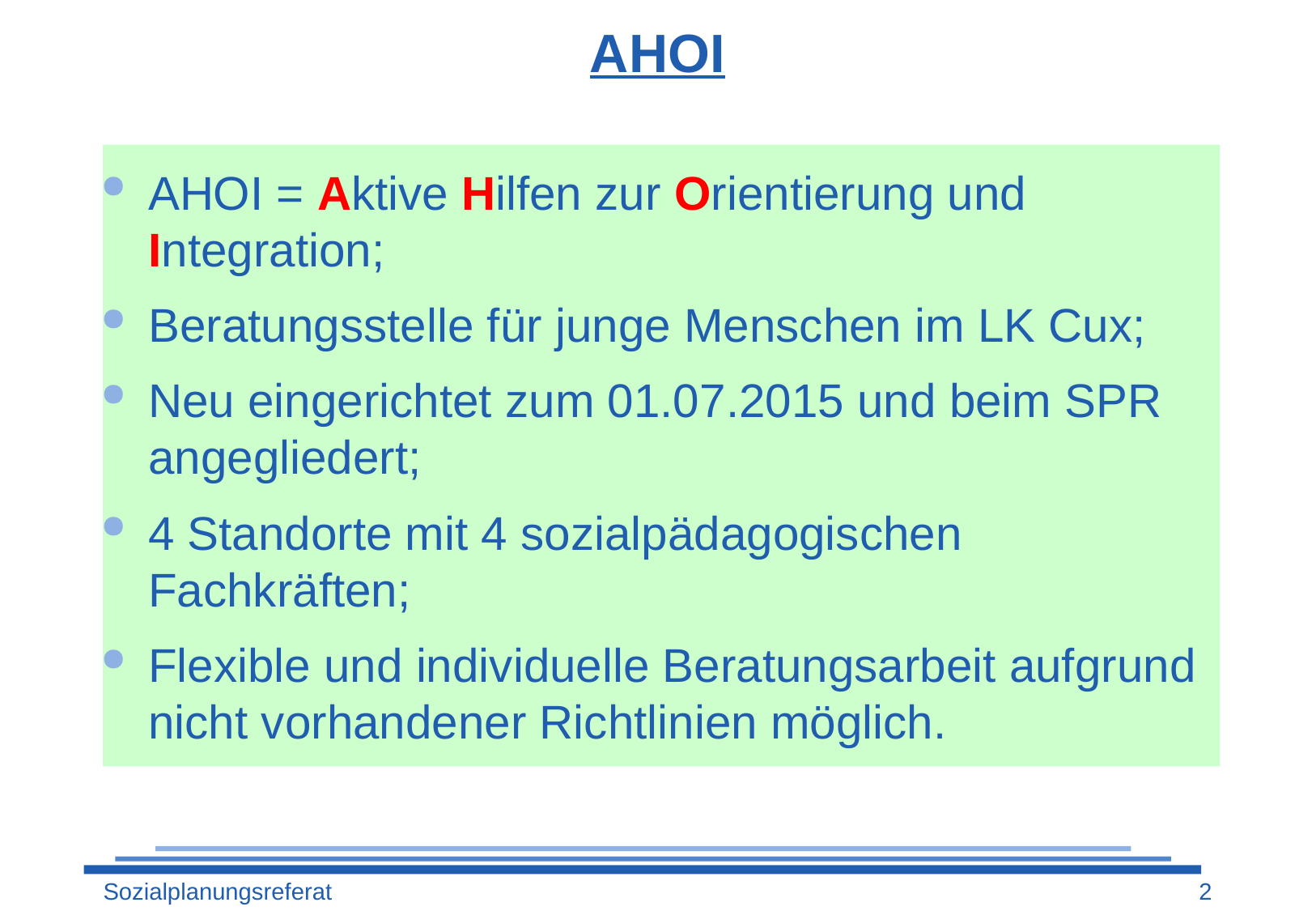

# AHOI

AHOI = Aktive Hilfen zur Orientierung und Integration;
Beratungsstelle für junge Menschen im LK Cux;
Neu eingerichtet zum 01.07.2015 und beim SPR angegliedert;
4 Standorte mit 4 sozialpädagogischen Fachkräften;
Flexible und individuelle Beratungsarbeit aufgrund nicht vorhandener Richtlinien möglich.

Sozialplanungsreferat
2